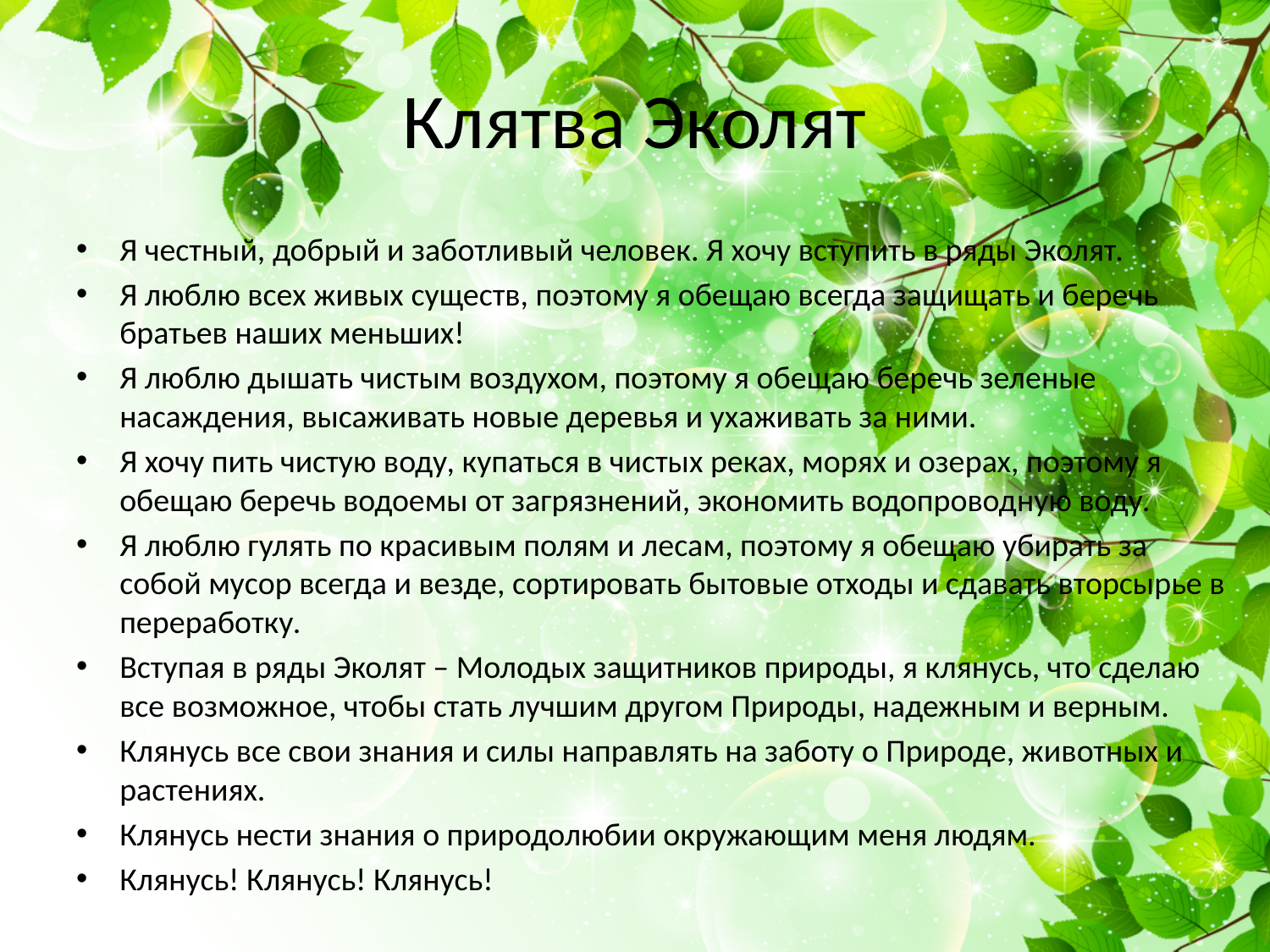

# Клятва Эколят
Я честный, добрый и заботливый человек. Я хочу вступить в ряды Эколят.
Я люблю всех живых существ, поэтому я обещаю всегда защищать и беречь братьев наших меньших!
Я люблю дышать чистым воздухом, поэтому я обещаю беречь зеленые насаждения, высаживать новые деревья и ухаживать за ними.
Я хочу пить чистую воду, купаться в чистых реках, морях и озерах, поэтому я обещаю беречь водоемы от загрязнений, экономить водопроводную воду.
Я люблю гулять по красивым полям и лесам, поэтому я обещаю убирать за собой мусор всегда и везде, сортировать бытовые отходы и сдавать вторсырье в переработку.
Вступая в ряды Эколят – Молодых защитников природы, я клянусь, что сделаю все возможное, чтобы стать лучшим другом Природы, надежным и верным.
Клянусь все свои знания и силы направлять на заботу о Природе, животных и растениях.
Клянусь нести знания о природолюбии окружающим меня людям.
Клянусь! Клянусь! Клянусь!